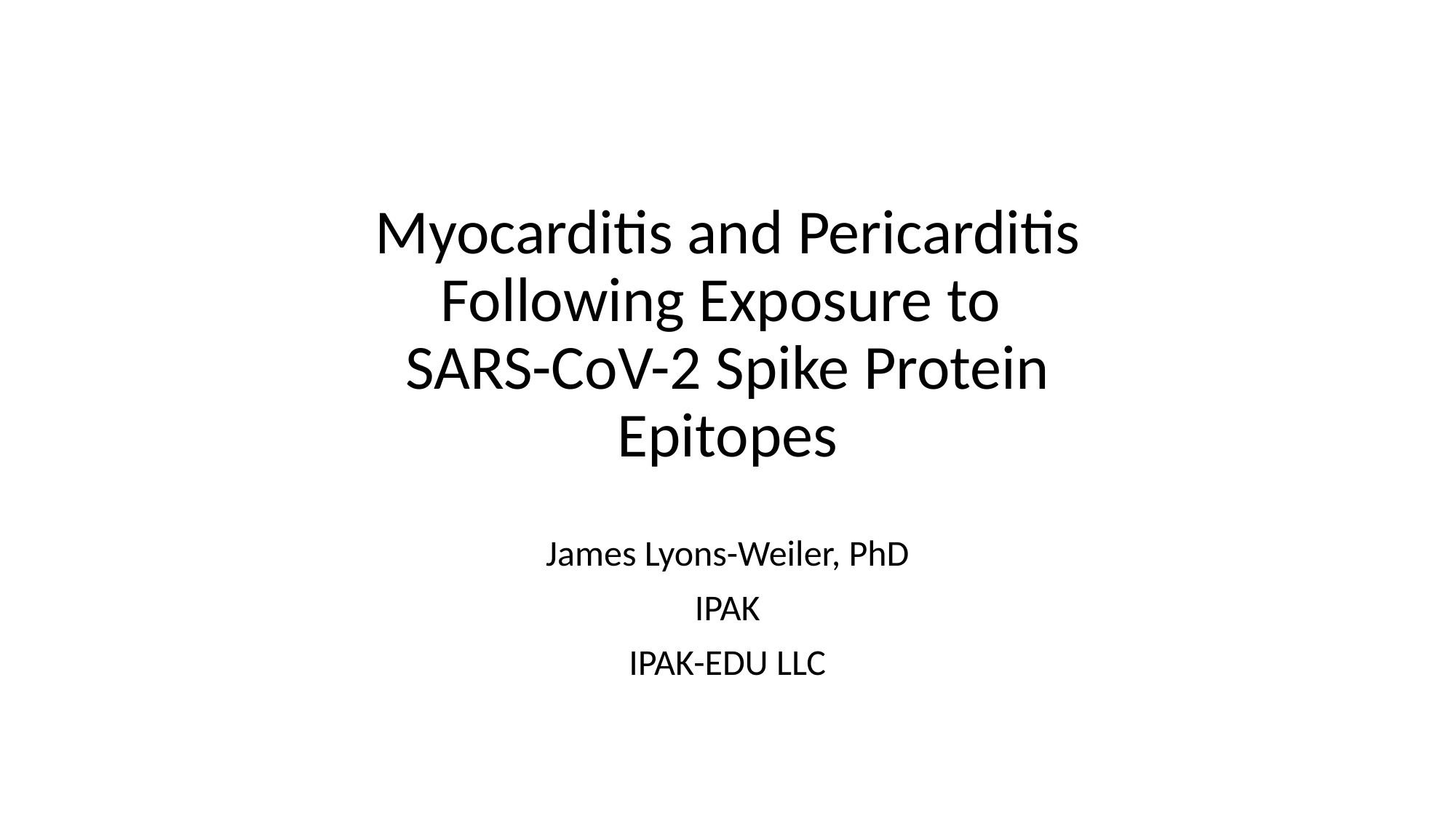

# Myocarditis and Pericarditis Following Exposure to SARS-CoV-2 Spike Protein Epitopes
James Lyons-Weiler, PhD
IPAK
IPAK-EDU LLC